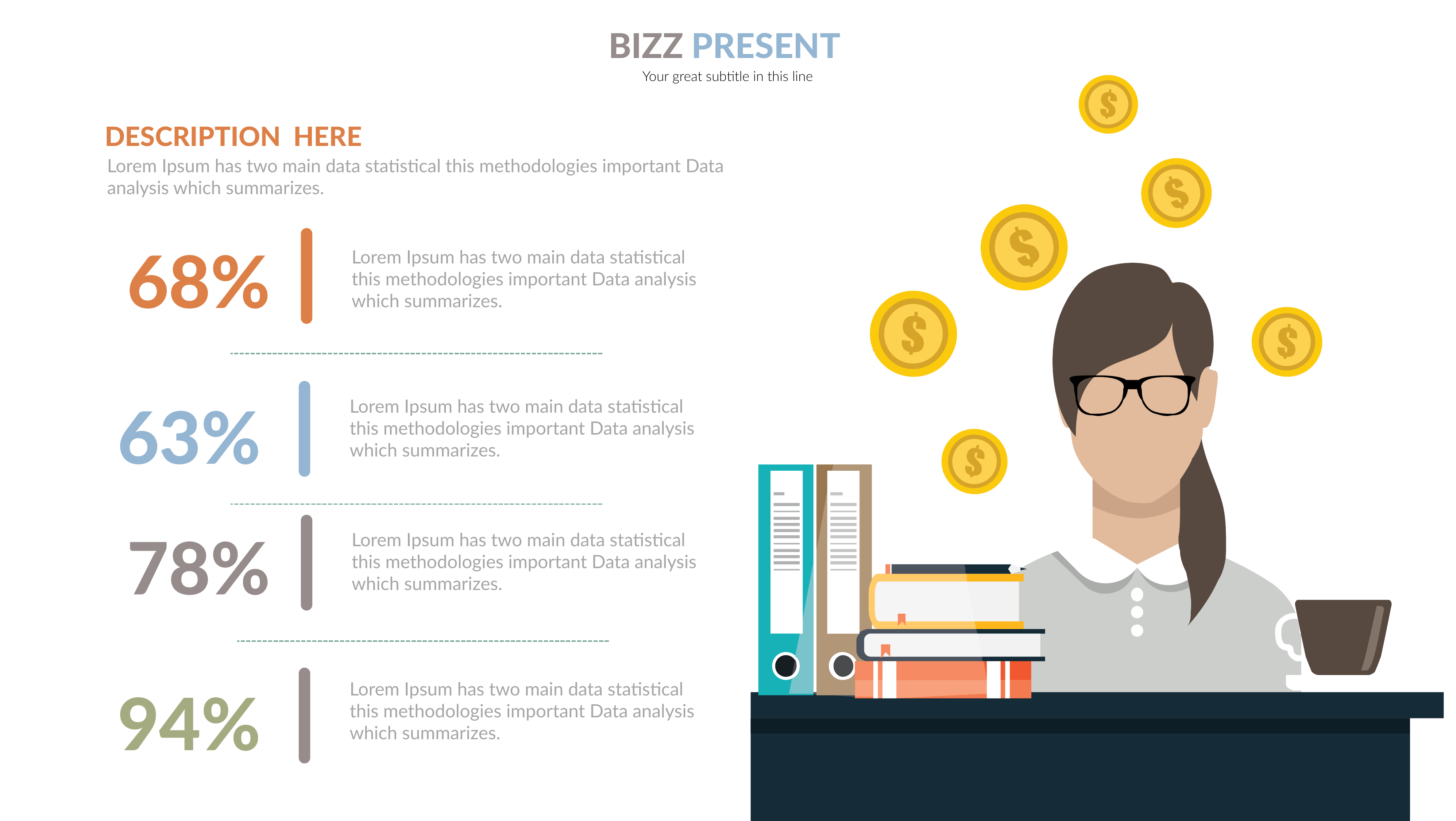

BIZZ PRESENT
Your great subtitle in this line

DESCRIPTION  HERE
Lorem Ipsum has two main data statistical this methodologies important Data analysis which summarizes.

68%
Lorem Ipsum has two main data statistical this methodologies important Data analysis which summarizes.

Lorem Ipsum has two main data statistical this methodologies important Data analysis which summarizes.
63%

78%
Lorem Ipsum has two main data statistical this methodologies important Data analysis which summarizes.

Lorem Ipsum has two main data statistical this methodologies important Data analysis which summarizes.
94%